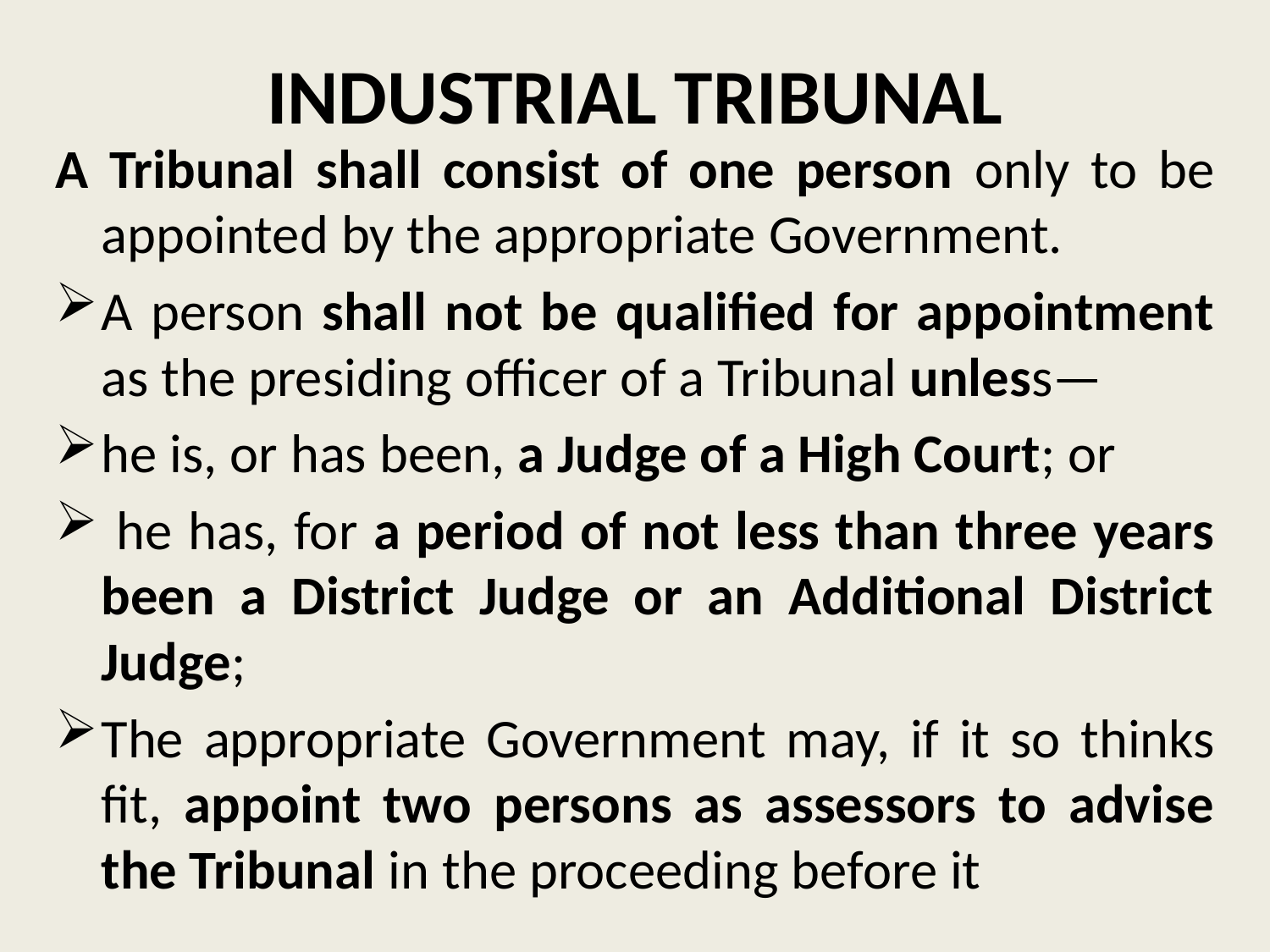

# INDUSTRIAL TRIBUNAL
A Tribunal shall consist of one person only to be appointed by the appropriate Government.
A person shall not be qualified for appointment as the presiding officer of a Tribunal unless—
he is, or has been, a Judge of a High Court; or
 he has, for a period of not less than three years been a District Judge or an Additional District Judge;
The appropriate Government may, if it so thinks fit, appoint two persons as assessors to advise the Tribunal in the proceeding before it